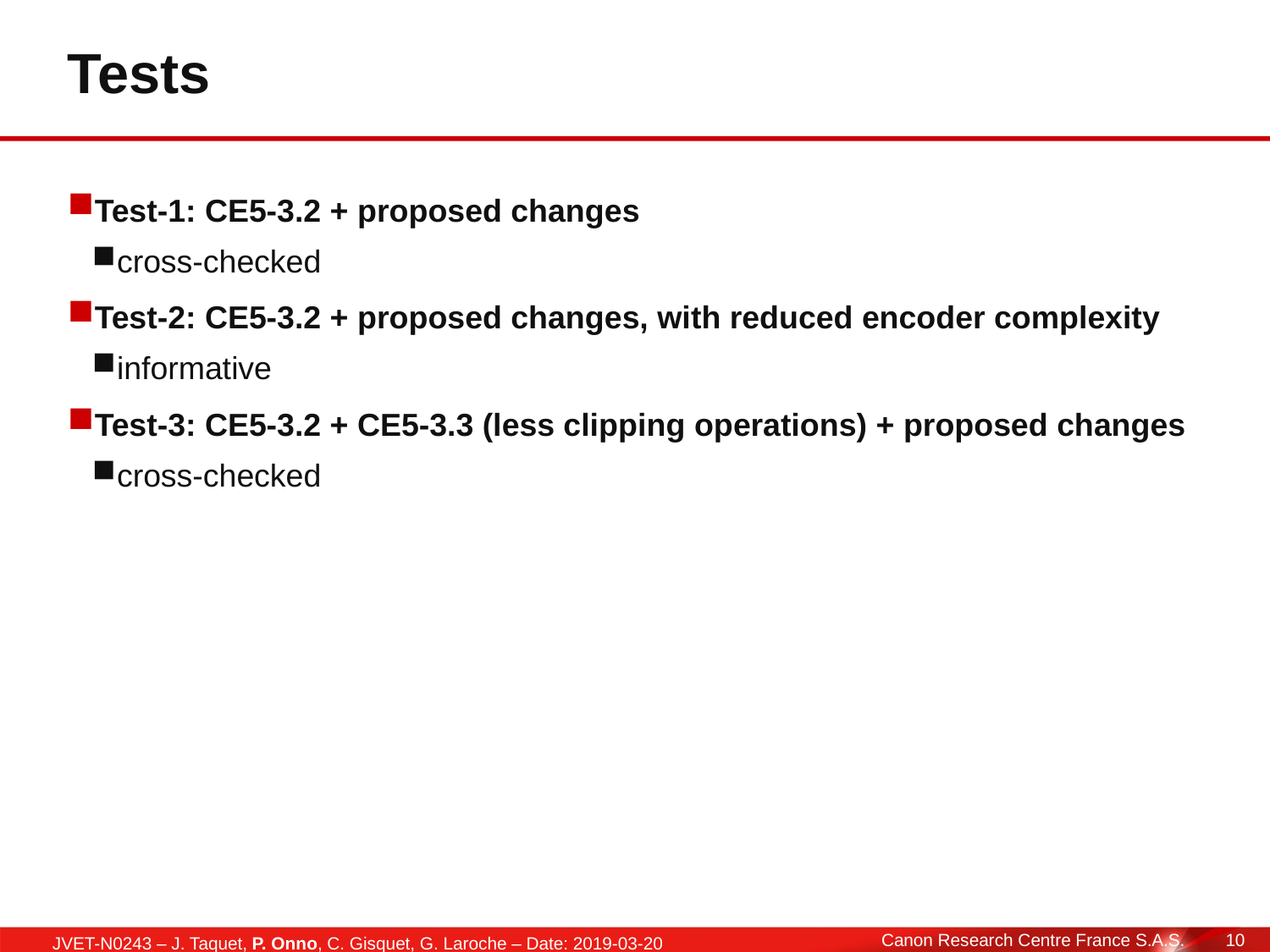

# Tests
Test-1: CE5-3.2 + proposed changes
cross-checked
Test-2: CE5-3.2 + proposed changes, with reduced encoder complexity
informative
Test-3: CE5-3.2 + CE5-3.3 (less clipping operations) + proposed changes
cross-checked
Canon Research Centre France S.A.S.
10